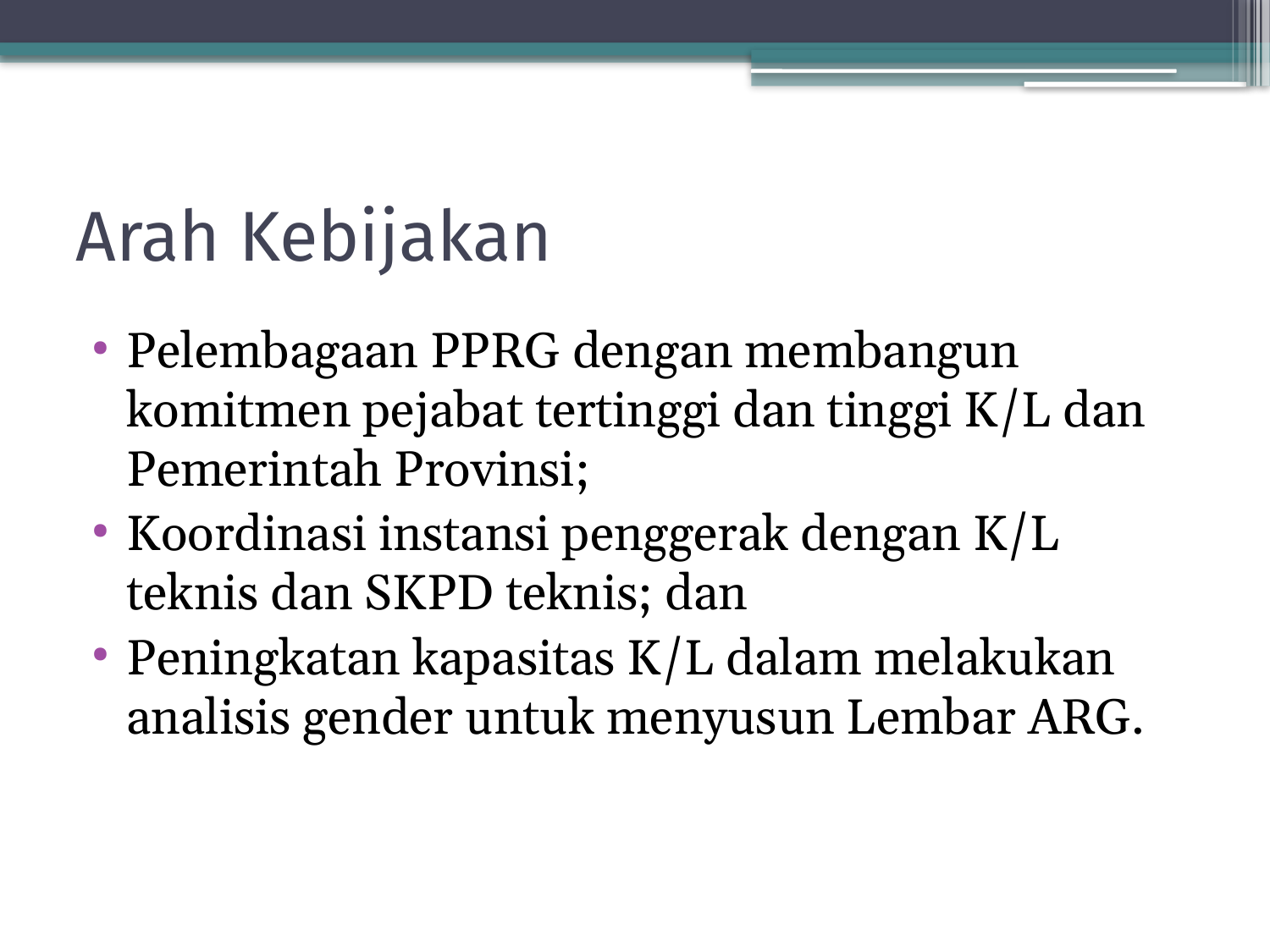

# Arah Kebijakan
Pelembagaan PPRG dengan membangun komitmen pejabat tertinggi dan tinggi K/L dan Pemerintah Provinsi;
Koordinasi instansi penggerak dengan K/L teknis dan SKPD teknis; dan
Peningkatan kapasitas K/L dalam melakukan analisis gender untuk menyusun Lembar ARG.